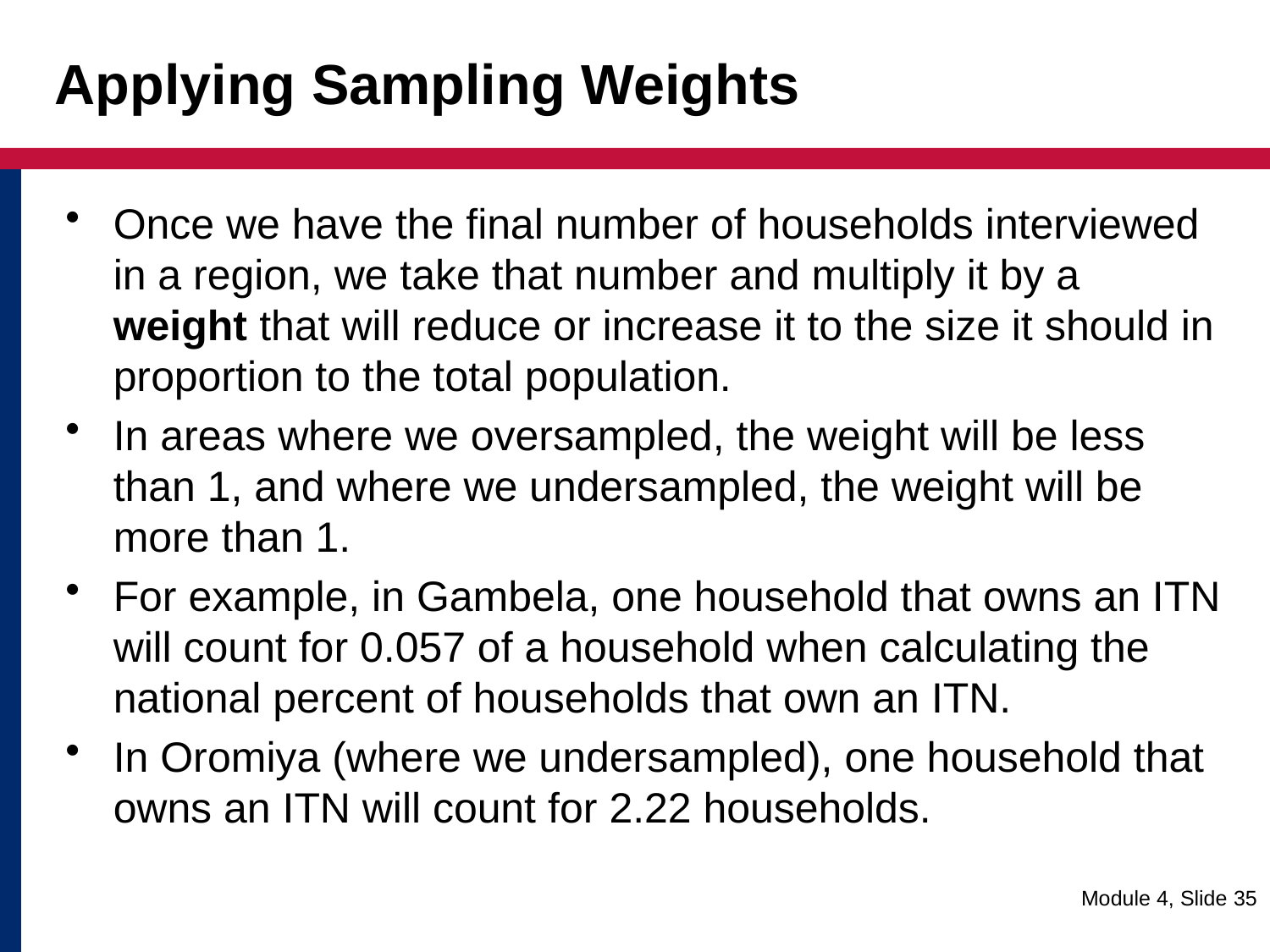

# Applying Sampling Weights
Once we have the final number of households interviewed in a region, we take that number and multiply it by a weight that will reduce or increase it to the size it should in proportion to the total population.
In areas where we oversampled, the weight will be less than 1, and where we undersampled, the weight will be more than 1.
For example, in Gambela, one household that owns an ITN will count for 0.057 of a household when calculating the national percent of households that own an ITN.
In Oromiya (where we undersampled), one household that owns an ITN will count for 2.22 households.

Module 4, Slide 35